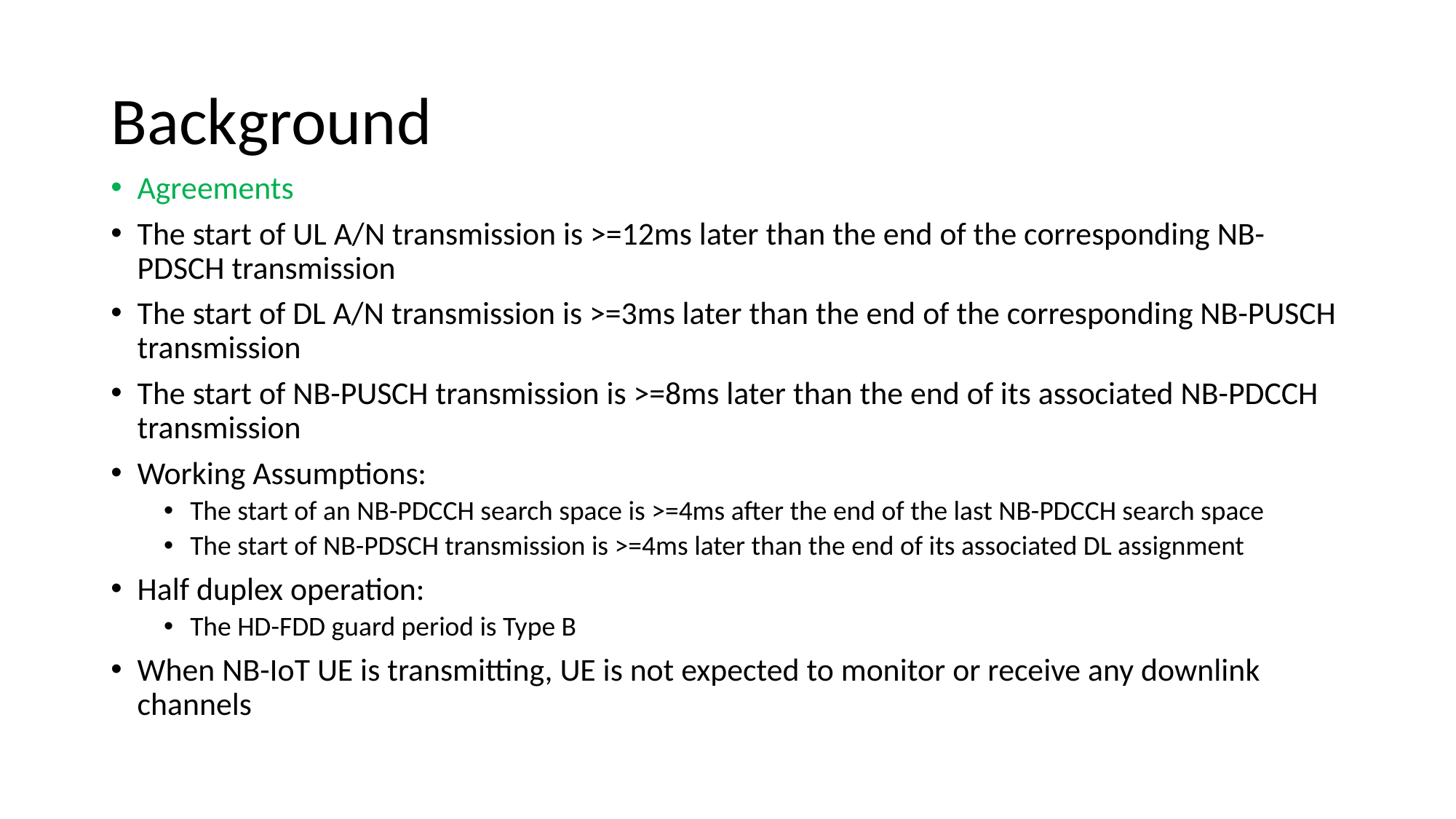

# Background
Agreements
The start of UL A/N transmission is >=12ms later than the end of the corresponding NB-PDSCH transmission
The start of DL A/N transmission is >=3ms later than the end of the corresponding NB-PUSCH transmission
The start of NB-PUSCH transmission is >=8ms later than the end of its associated NB-PDCCH transmission
Working Assumptions:
The start of an NB-PDCCH search space is >=4ms after the end of the last NB-PDCCH search space
The start of NB-PDSCH transmission is >=4ms later than the end of its associated DL assignment
Half duplex operation:
The HD-FDD guard period is Type B
When NB-IoT UE is transmitting, UE is not expected to monitor or receive any downlink channels